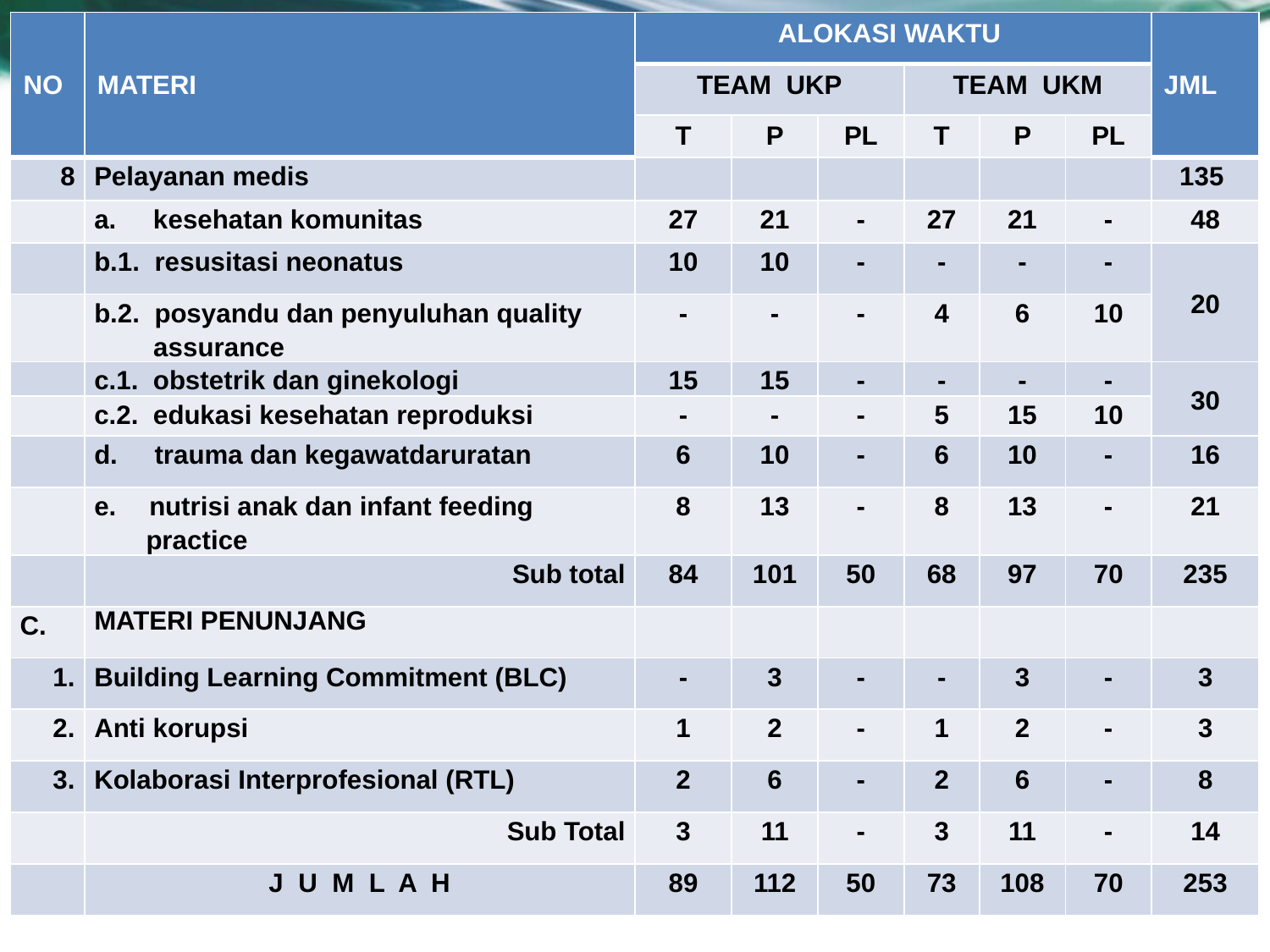

| NO | MATERI | ALOKASI WAKTU |  |  |  |  |  | JML |
| --- | --- | --- | --- | --- | --- | --- | --- | --- |
|  |  | TEAM UKP |  |  | TEAM UKM |  |  |  |
|  |  | T | P | PL | T | P | PL |  |
| 8 | Pelayanan medis |  |  |  |  |  |  | 135 |
|  | a. kesehatan komunitas | 27 | 21 | - | 27 | 21 | - | 48 |
|  | b.1. resusitasi neonatus | 10 | 10 | - | - | - | - | 20 |
|  | b.2. posyandu dan penyuluhan quality assurance | - | - | - | 4 | 6 | 10 |  |
|  | c.1. obstetrik dan ginekologi | 15 | 15 | - | - | - | - | 30 |
|  | c.2. edukasi kesehatan reproduksi | - | - | - | 5 | 15 | 10 |  |
|  | d. trauma dan kegawatdaruratan | 6 | 10 | - | 6 | 10 | - | 16 |
|  | nutrisi anak dan infant feeding practice | 8 | 13 | - | 8 | 13 | - | 21 |
|  | Sub total | 84 | 101 | 50 | 68 | 97 | 70 | 235 |
| C. | MATERI PENUNJANG |  |  |  |  |  |  |  |
| 1. | Building Learning Commitment (BLC) | - | 3 | - | - | 3 | - | 3 |
| 2. | Anti korupsi | 1 | 2 | - | 1 | 2 | - | 3 |
| 3. | Kolaborasi Interprofesional (RTL) | 2 | 6 | - | 2 | 6 | - | 8 |
|  | Sub Total | 3 | 11 | - | 3 | 11 | - | 14 |
|  | J U M L A H | 89 | 112 | 50 | 73 | 108 | 70 | 253 |